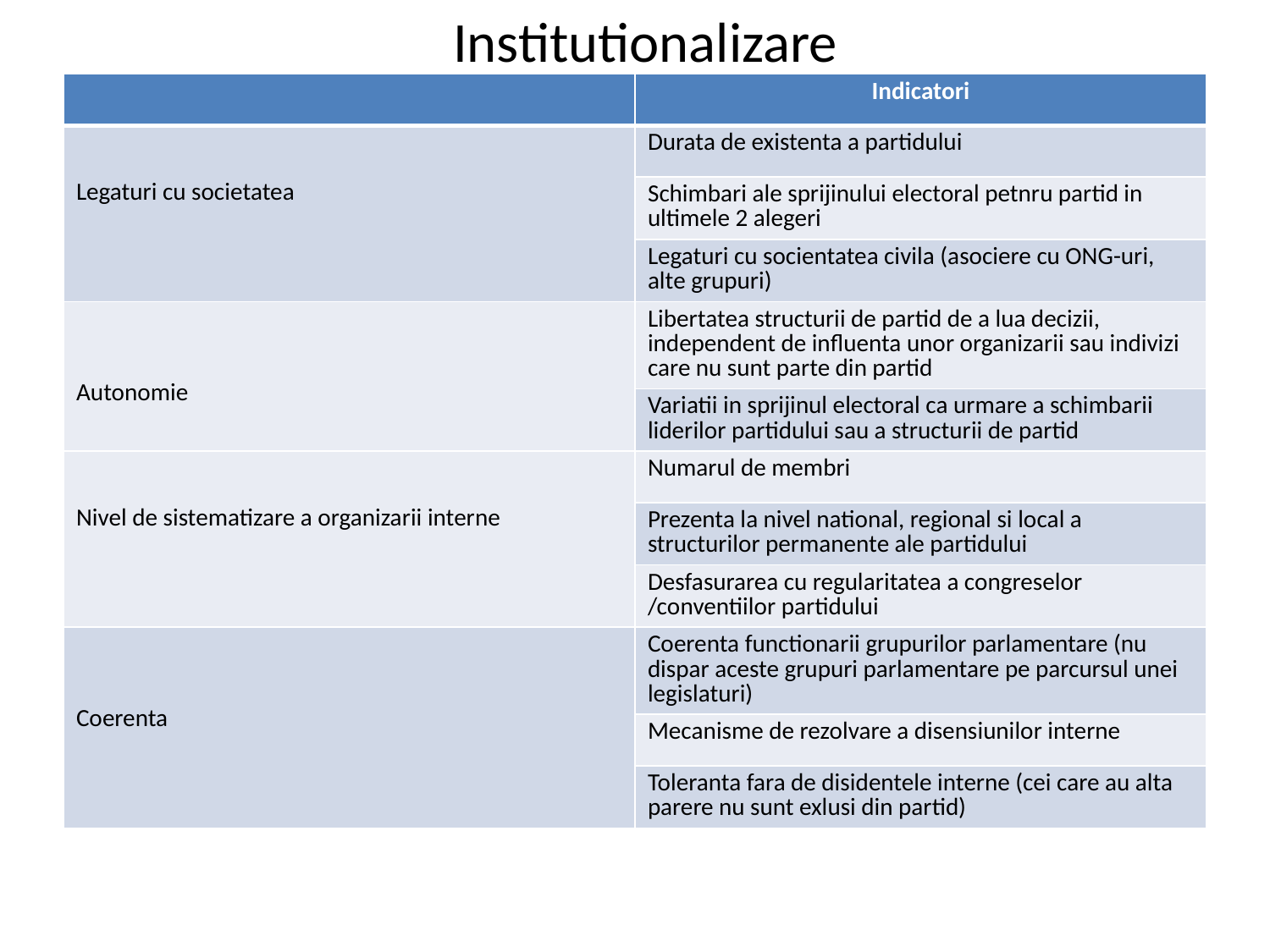

# Institutionalizare
|  | Indicatori |
| --- | --- |
| Legaturi cu societatea | Durata de existenta a partidului |
|  | Schimbari ale sprijinului electoral petnru partid in ultimele 2 alegeri |
|  | Legaturi cu socientatea civila (asociere cu ONG-uri, alte grupuri) |
| Autonomie | Libertatea structurii de partid de a lua decizii, independent de influenta unor organizarii sau indivizi care nu sunt parte din partid |
|  | Variatii in sprijinul electoral ca urmare a schimbarii liderilor partidului sau a structurii de partid |
| Nivel de sistematizare a organizarii interne | Numarul de membri |
|  | Prezenta la nivel national, regional si local a structurilor permanente ale partidului |
|  | Desfasurarea cu regularitatea a congreselor /conventiilor partidului |
| Coerenta | Coerenta functionarii grupurilor parlamentare (nu dispar aceste grupuri parlamentare pe parcursul unei legislaturi) |
|  | Mecanisme de rezolvare a disensiunilor interne |
|  | Toleranta fara de disidentele interne (cei care au alta parere nu sunt exlusi din partid) |